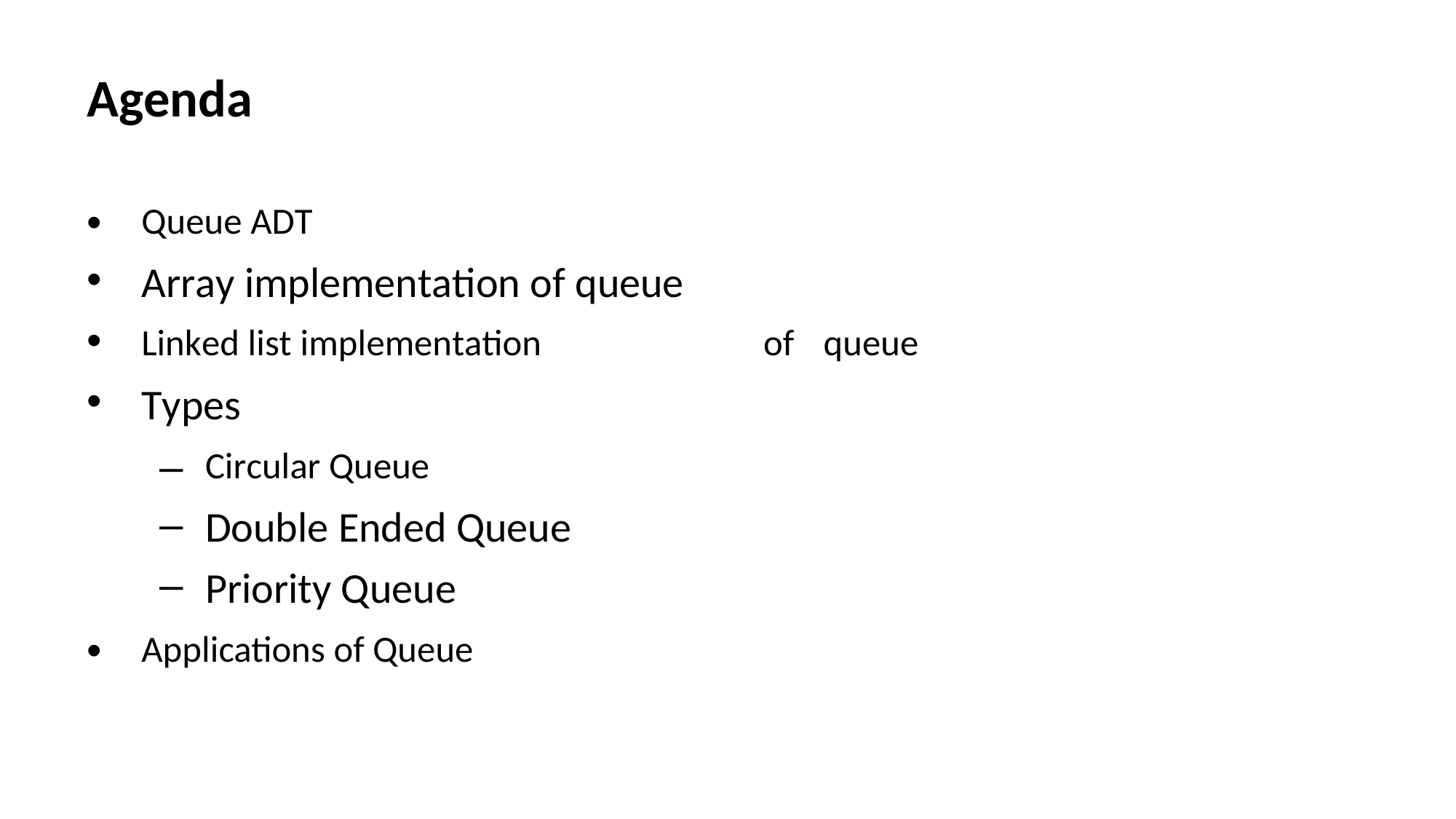

Agenda
•
•
•
•
Queue ADT
Array implementation of queue
Linked list implementation
Types
of
queue
–
–
–
Circular Queue
Double Ended Queue
Priority Queue
•
Applications of Queue